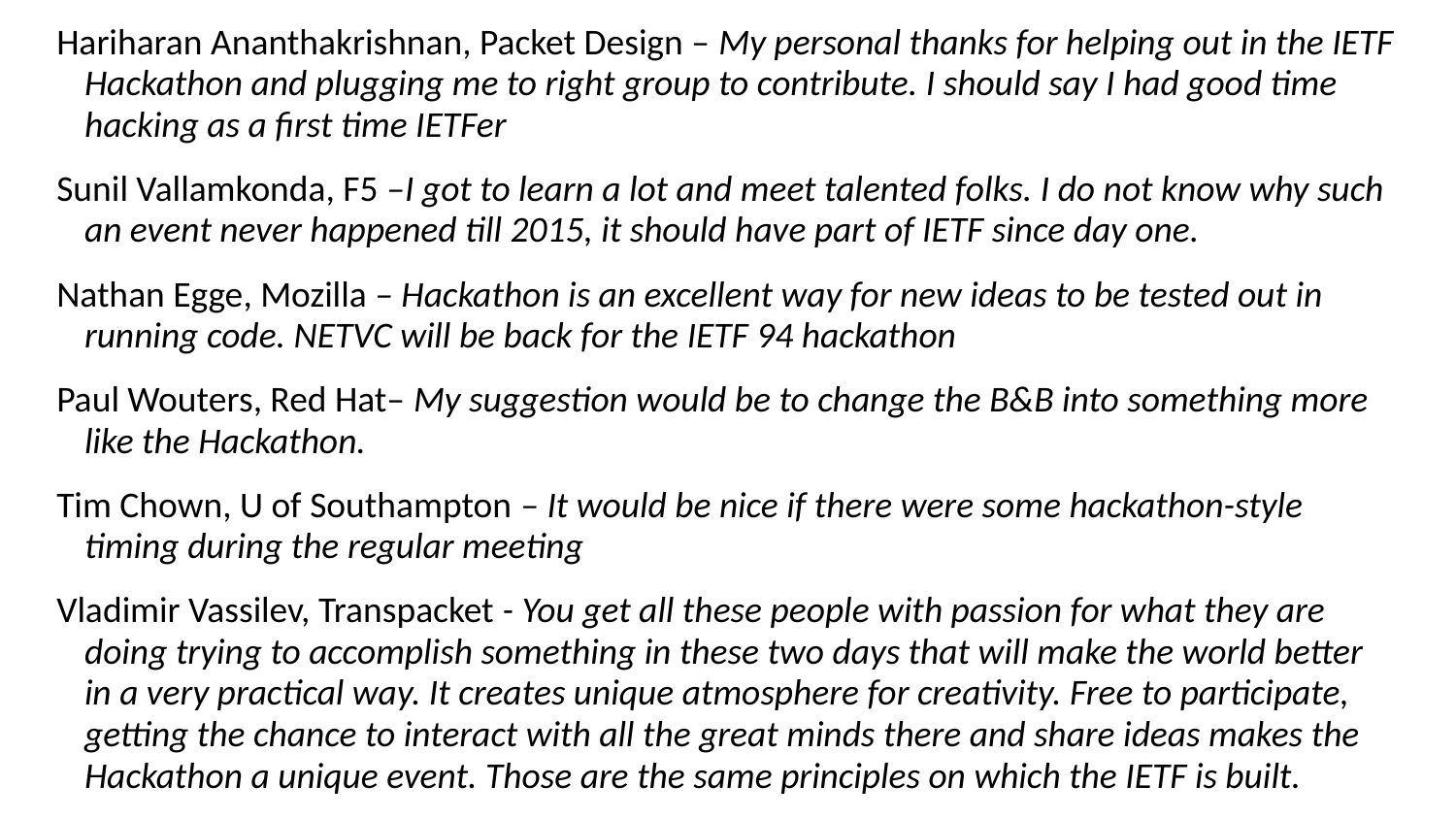

Hariharan Ananthakrishnan, Packet Design – My personal thanks for helping out in the IETF Hackathon and plugging me to right group to contribute. I should say I had good time hacking as a first time IETFer
Sunil Vallamkonda, F5 –I got to learn a lot and meet talented folks. I do not know why such an event never happened till 2015, it should have part of IETF since day one.
Nathan Egge, Mozilla – Hackathon is an excellent way for new ideas to be tested out in running code. NETVC will be back for the IETF 94 hackathon
Paul Wouters, Red Hat– My suggestion would be to change the B&B into something more like the Hackathon.
Tim Chown, U of Southampton – It would be nice if there were some hackathon-style timing during the regular meeting
Vladimir Vassilev, Transpacket - You get all these people with passion for what they are doing trying to accomplish something in these two days that will make the world better in a very practical way. It creates unique atmosphere for creativity. Free to participate, getting the chance to interact with all the great minds there and share ideas makes the Hackathon a unique event. Those are the same principles on which the IETF is built.